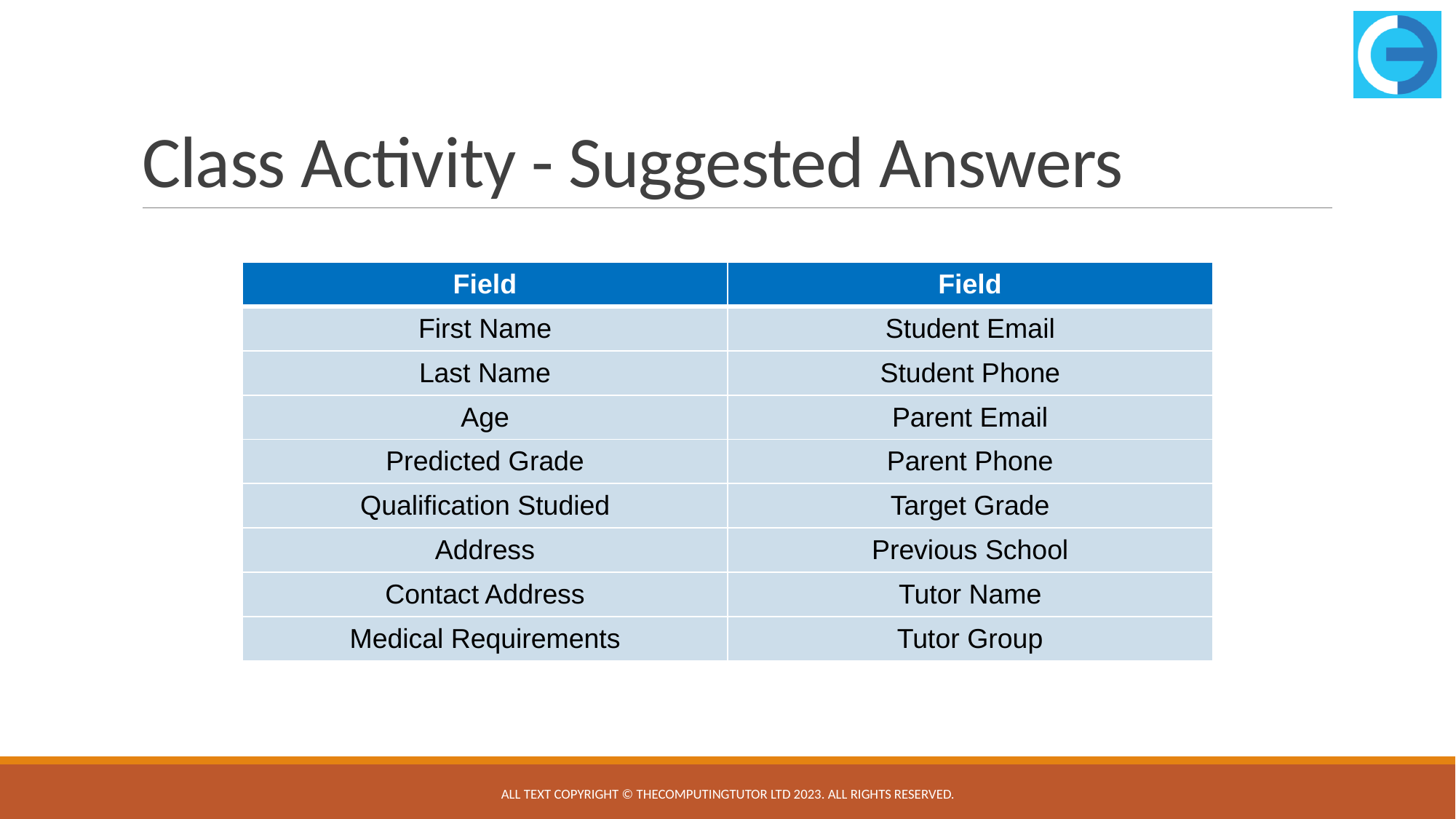

# Class Activity - Suggested Answers
| Field | Field |
| --- | --- |
| First Name | Student Email |
| Last Name | Student Phone |
| Age | Parent Email |
| Predicted Grade | Parent Phone |
| Qualification Studied | Target Grade |
| Address | Previous School |
| Contact Address | Tutor Name |
| Medical Requirements | Tutor Group |
All text copyright © TheComputingTutor Ltd 2023. All rights Reserved.